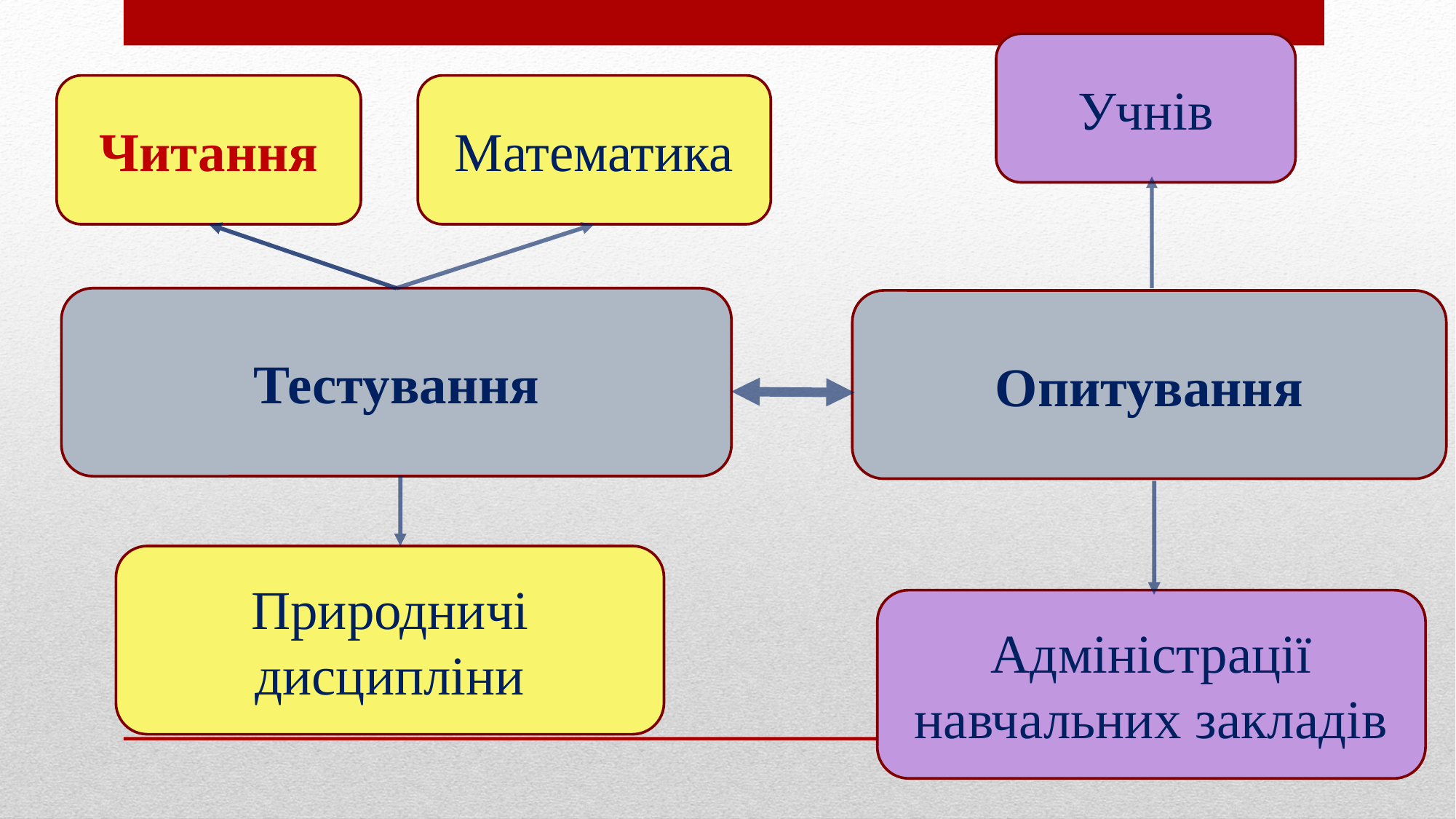

Учнів
Читання
Математика
Тестування
Опитування
Природничі дисципліни
Адміністрації навчальних закладів